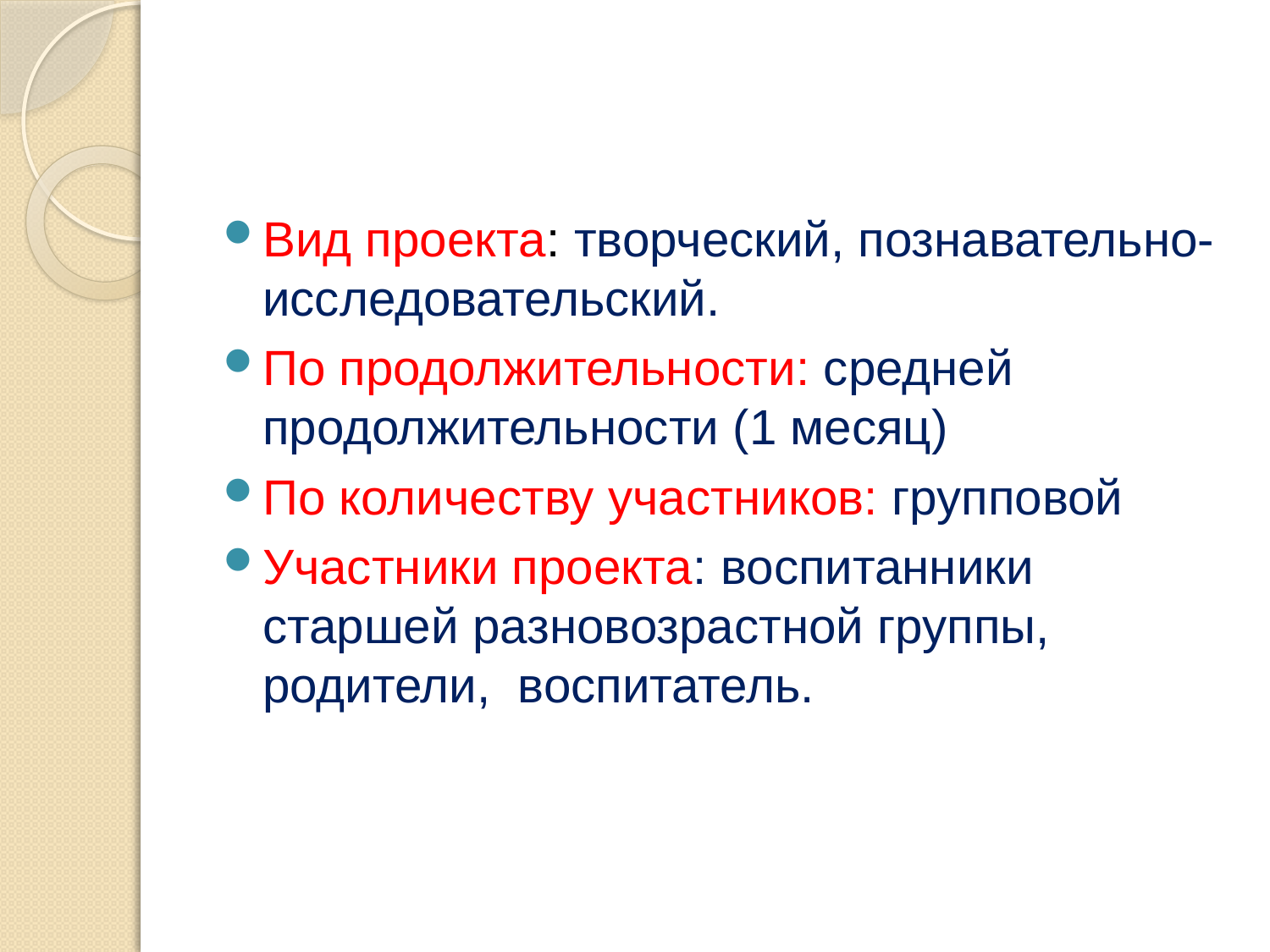

Вид проекта: творческий, познавательно-исследовательский.
По продолжительности: средней продолжительности (1 месяц)
По количеству участников: групповой
Участники проекта: воспитанники старшей разновозрастной группы, родители,  воспитатель.